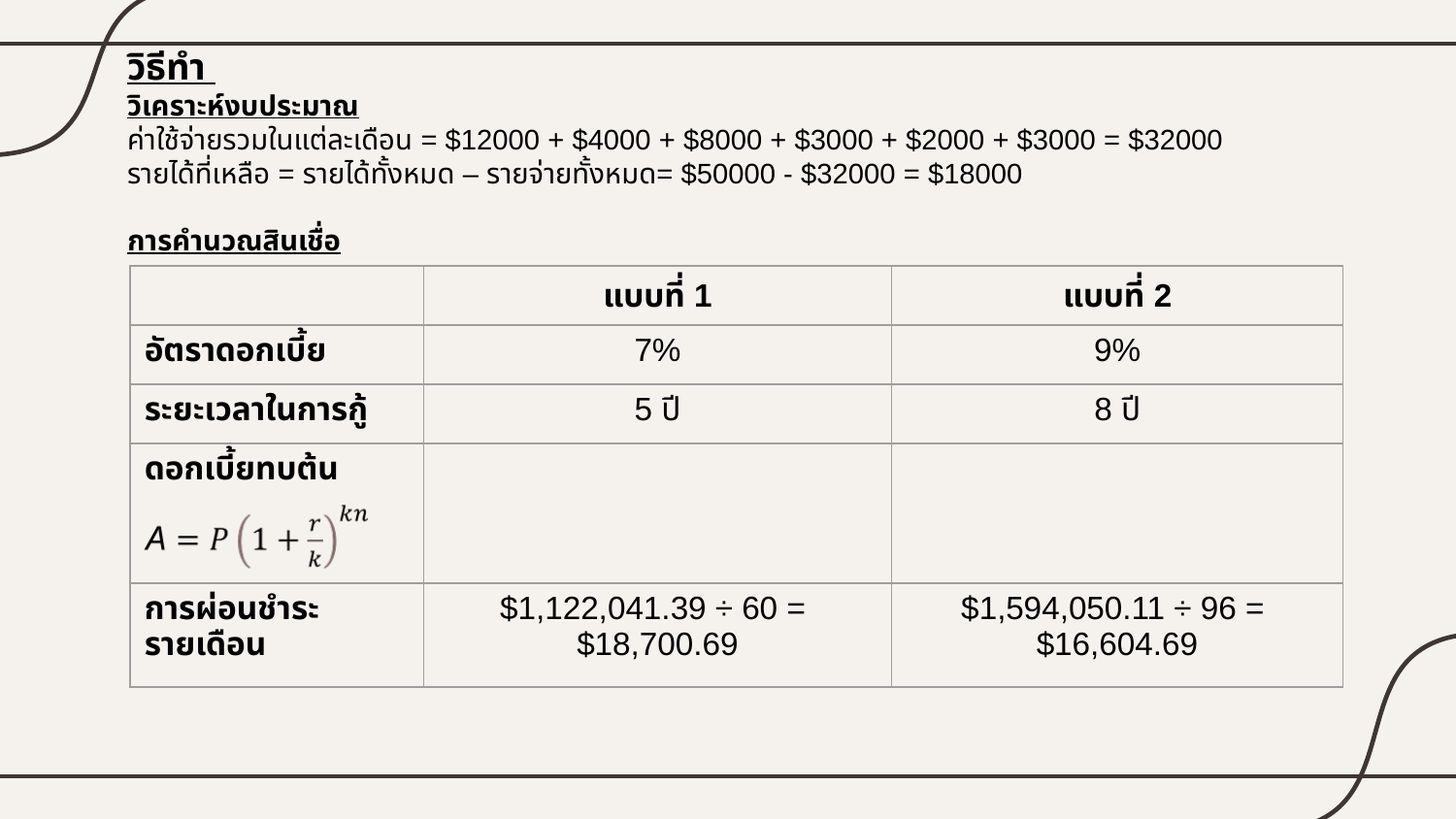

วิธีทำ
วิเคราะห์งบประมาณ
ค่าใช้จ่ายรวมในแต่ละเดือน = $12000 + $4000 + $8000 + $3000 + $2000 + $3000 = $32000
รายได้ที่เหลือ = รายได้ทั้งหมด – รายจ่ายทั้งหมด= $50000 - $32000 = $18000

การคำนวณสินเชื่อ
|  | แบบที่ 1 | แบบที่ 2 |
| --- | --- | --- |
| อัตราดอกเบี้ย | 7% | 9% |
| ระยะเวลาในการกู้ | 5 ปี | 8 ปี |
| ดอกเบี้ยทบต้น |  |  |
| การผ่อนชำระ รายเดือน | $1,122,041.39 ÷ 60 = $18,700.69 | $1,594,050.11 ÷ 96 = $16,604.69 |